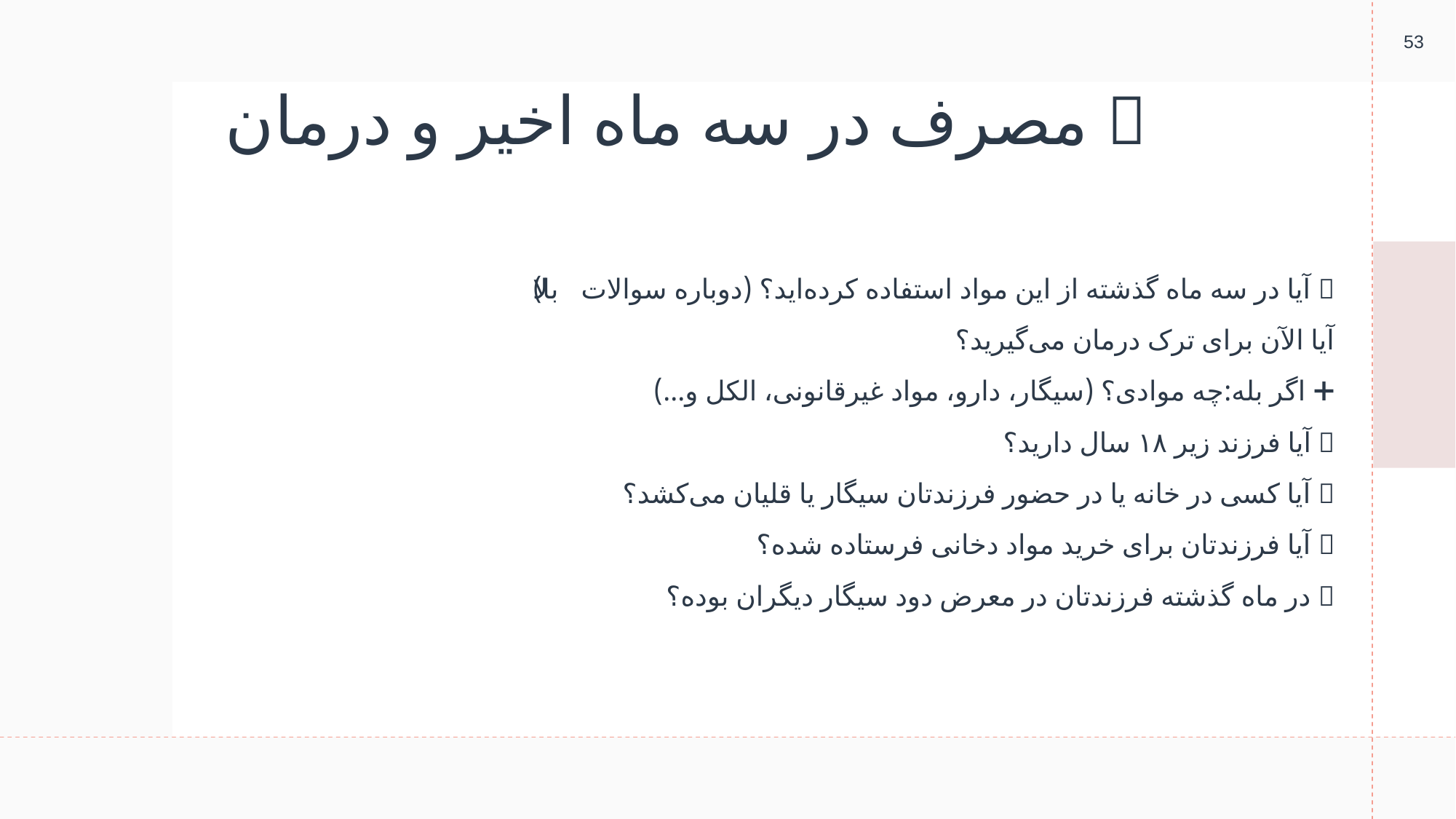

53
# 📅 مصرف در سه ماه اخیر و درمان
📍 آیا در سه ماه گذشته از این مواد استفاده کرده‌اید؟ (دوباره سوالات بالا)📍
آیا الآن برای ترک درمان می‌گیرید؟
➕ اگر بله:چه موادی؟ (سیگار، دارو، مواد غیرقانونی، الکل و...)
📍 آیا فرزند زیر ۱۸ سال دارید؟
📍 آیا کسی در خانه یا در حضور فرزندتان سیگار یا قلیان می‌کشد؟
📍 آیا فرزندتان برای خرید مواد دخانی فرستاده شده؟
📍 در ماه گذشته فرزندتان در معرض دود سیگار دیگران بوده؟